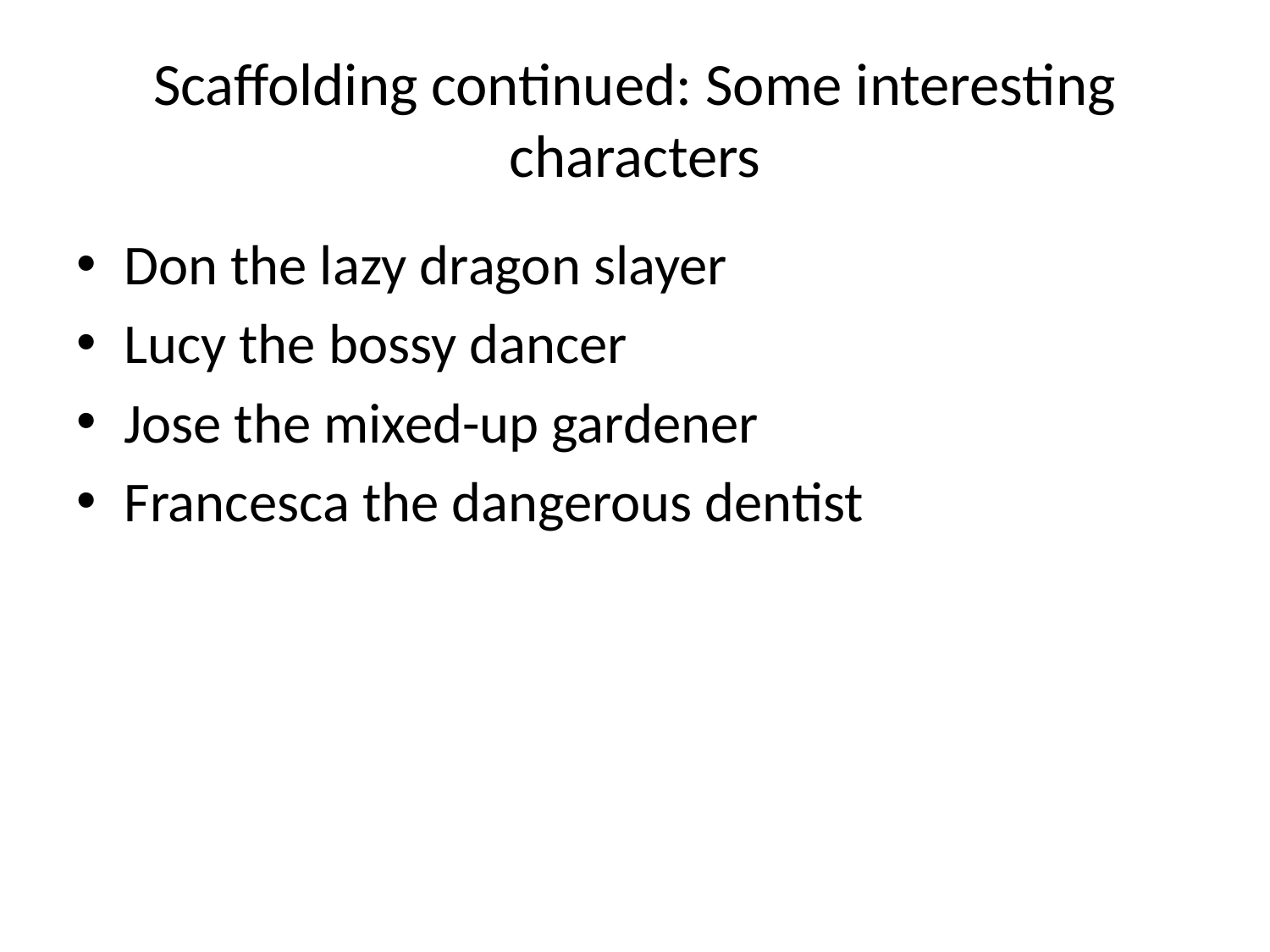

# Scaffolding continued: Some interesting characters
Don the lazy dragon slayer
Lucy the bossy dancer
Jose the mixed-up gardener
Francesca the dangerous dentist